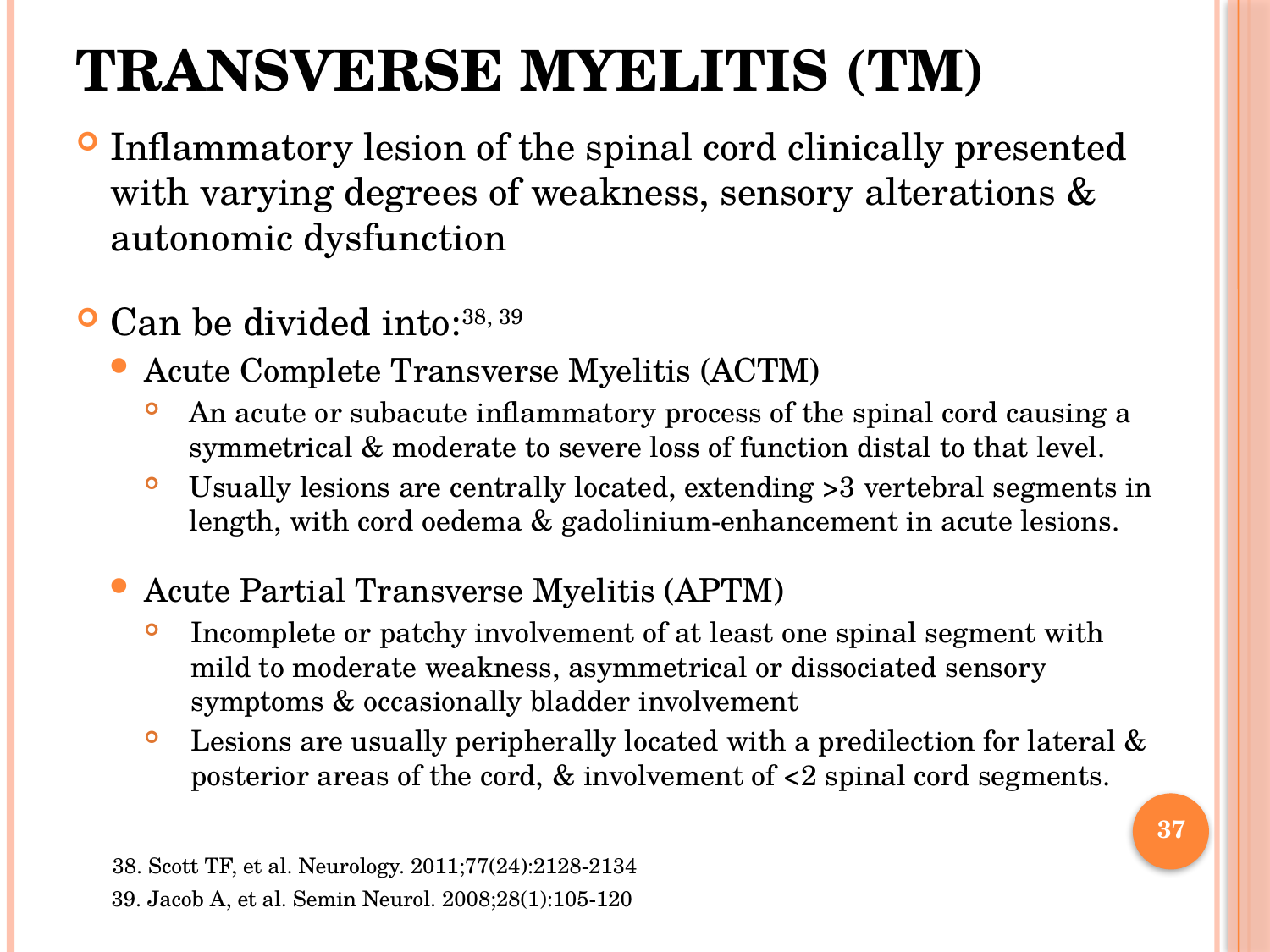

# Transverse Myelitis (TM)
Inflammatory lesion of the spinal cord clinically presented with varying degrees of weakness, sensory alterations & autonomic dysfunction

Can be divided into:38, 39
Acute Complete Transverse Myelitis (ACTM)
An acute or subacute inflammatory process of the spinal cord causing a symmetrical & moderate to severe loss of function distal to that level.
Usually lesions are centrally located, extending >3 vertebral segments in length, with cord oedema & gadolinium-enhancement in acute lesions.

Acute Partial Transverse Myelitis (APTM)
Incomplete or patchy involvement of at least one spinal segment with mild to moderate weakness, asymmetrical or dissociated sensory symptoms & occasionally bladder involvement
Lesions are usually peripherally located with a predilection for lateral & posterior areas of the cord, & involvement of <2 spinal cord segments.

    38. Scott TF, et al. Neurology. 2011;77(24):2128-2134
      39. Jacob A, et al. Semin Neurol. 2008;28(1):105-120
37